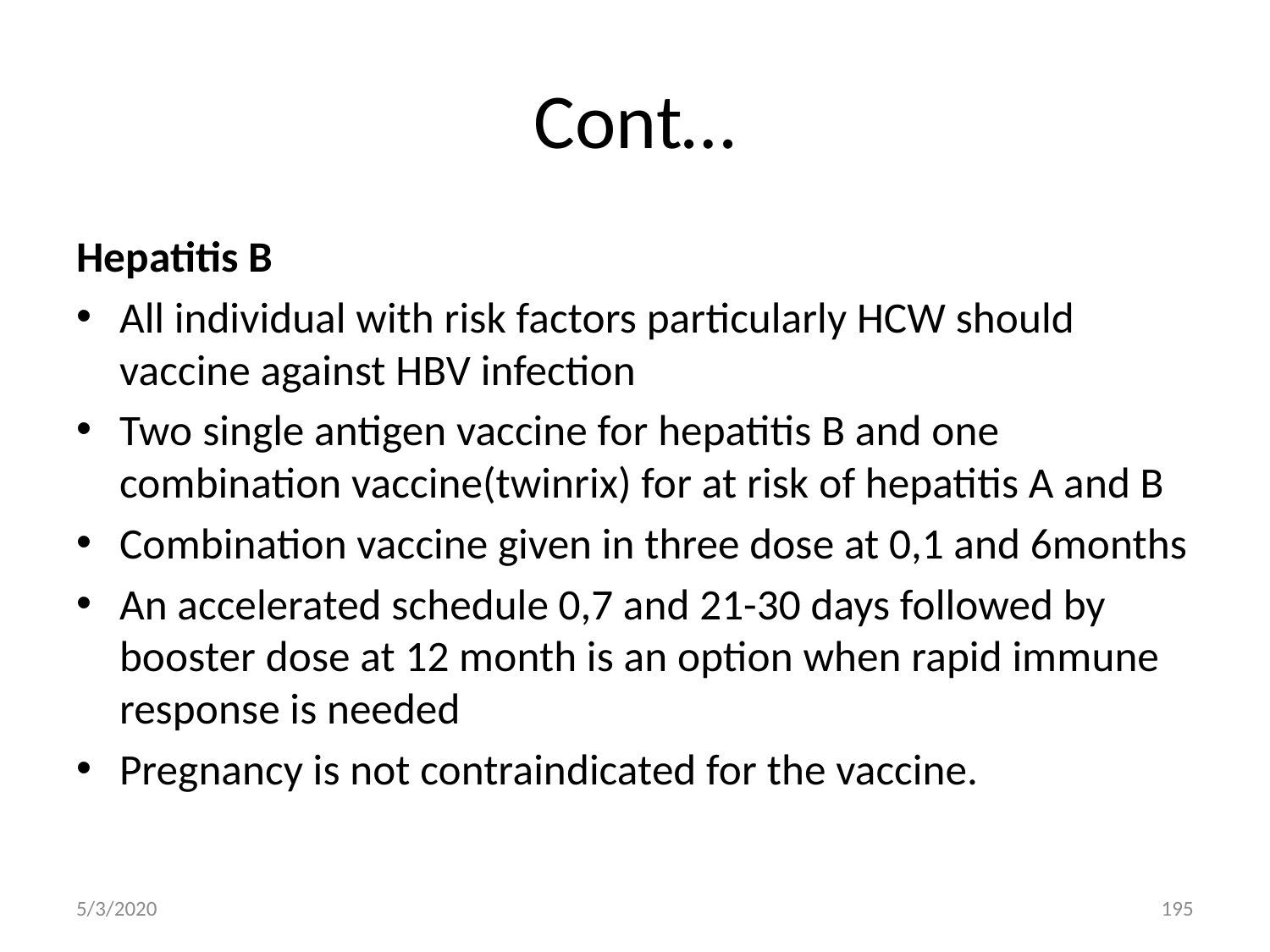

# Cont…
Hepatitis B
All individual with risk factors particularly HCW should vaccine against HBV infection
Two single antigen vaccine for hepatitis B and one combination vaccine(twinrix) for at risk of hepatitis A and B
Combination vaccine given in three dose at 0,1 and 6months
An accelerated schedule 0,7 and 21-30 days followed by booster dose at 12 month is an option when rapid immune response is needed
Pregnancy is not contraindicated for the vaccine.
5/3/2020
195